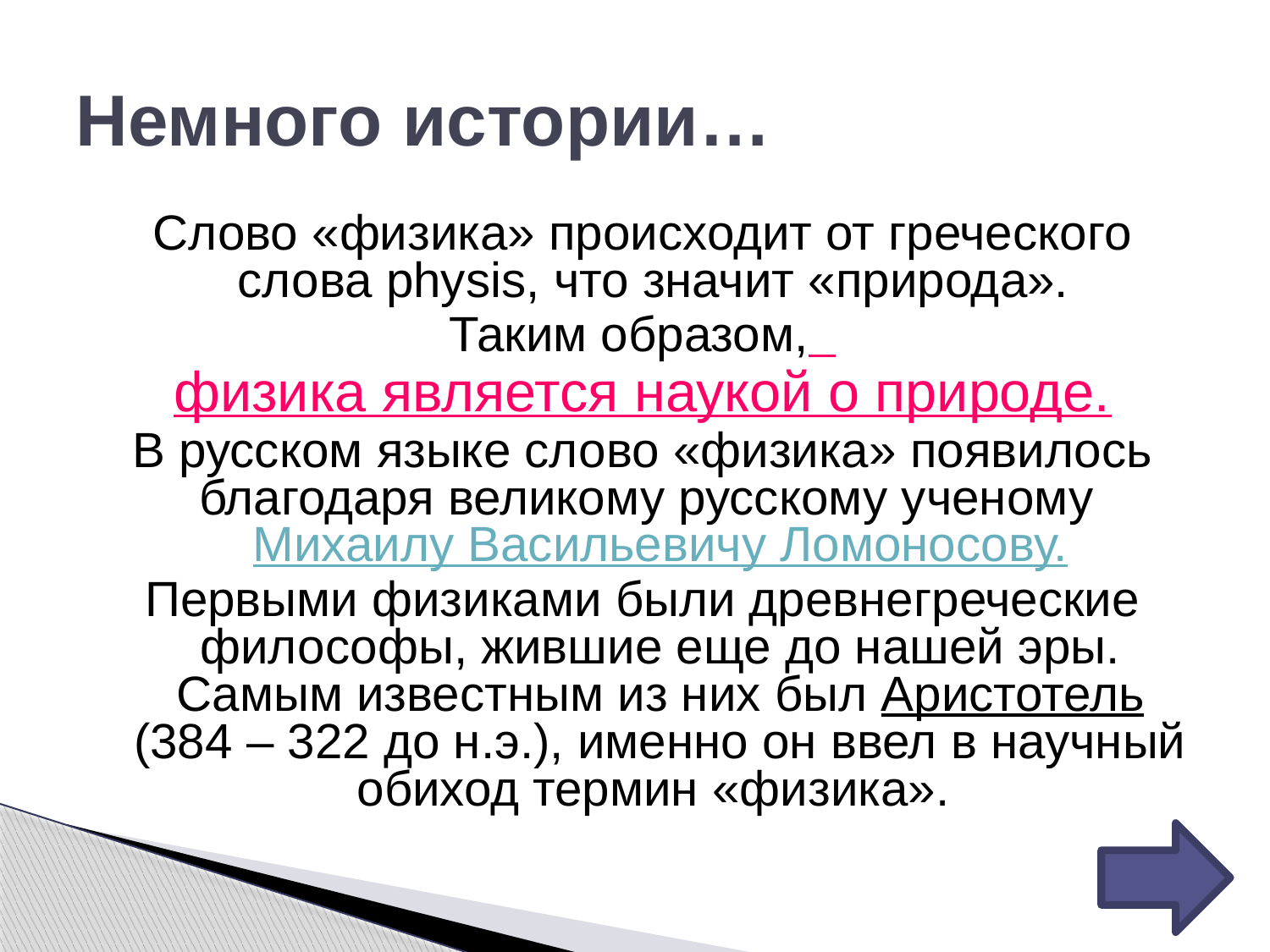

# Немного истории…
Слово «физика» происходит от греческого слова physis, что значит «природа».
Таким образом,
физика является наукой о природе.
В русском языке слово «физика» появилось благодаря великому русскому ученому  Михаилу Васильевичу Ломоносову.
Первыми физиками были древнегреческие философы, жившие еще до нашей эры. Самым известным из них был Аристотель (384 – 322 до н.э.), именно он ввел в научный обиход термин «физика».